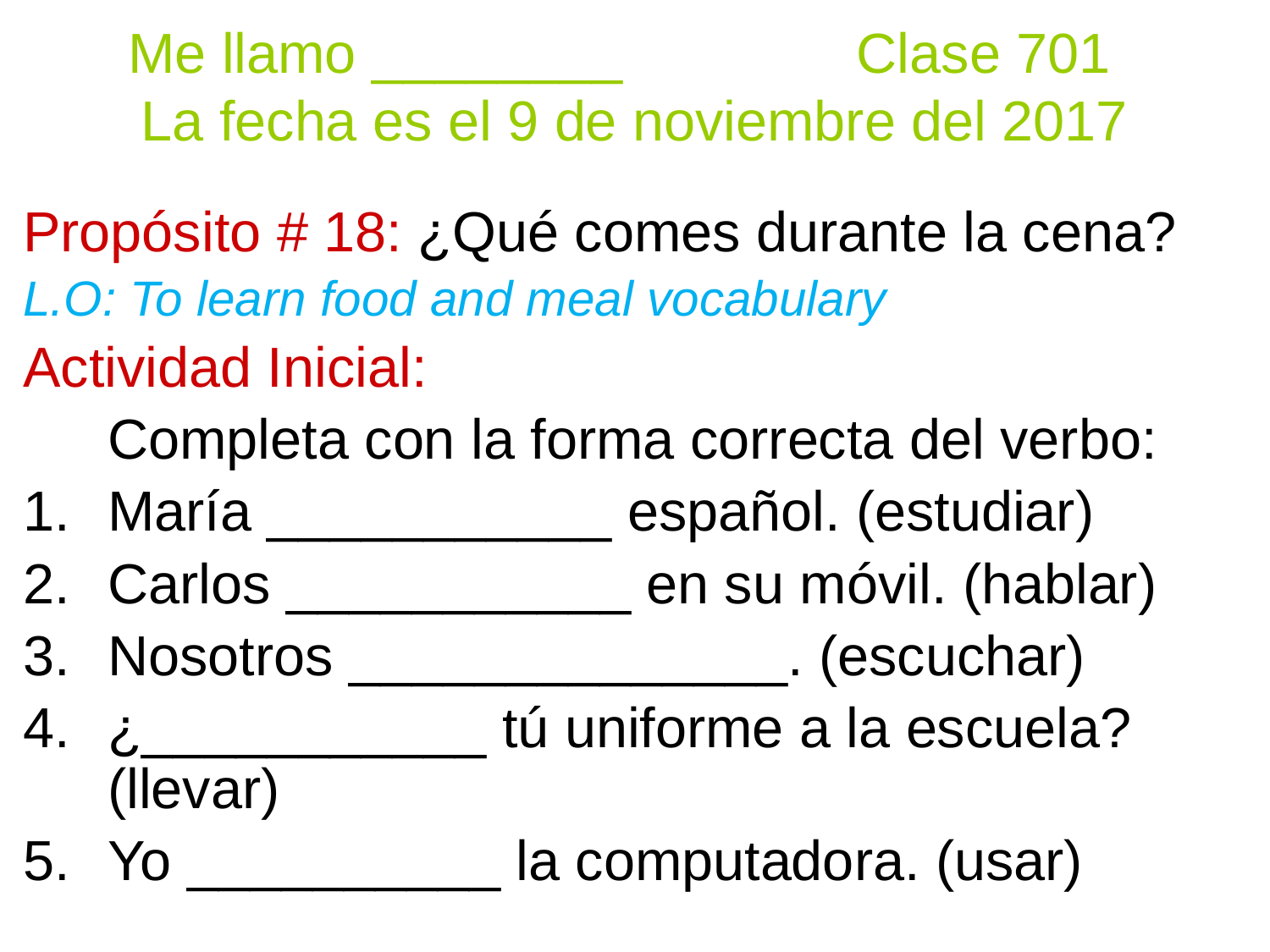

Me llamo ________		      Clase 701
La fecha es el 9 de noviembre del 2017
Propósito # 18: ¿Qué comes durante la cena?
L.O: To learn food and meal vocabulary
Actividad Inicial:
	Completa con la forma correcta del verbo:
María ___________ español. (estudiar)
Carlos ___________ en su móvil. (hablar)
Nosotros ______________. (escuchar)
¿___________ tú uniforme a la escuela? (llevar)
Yo __________ la computadora. (usar)